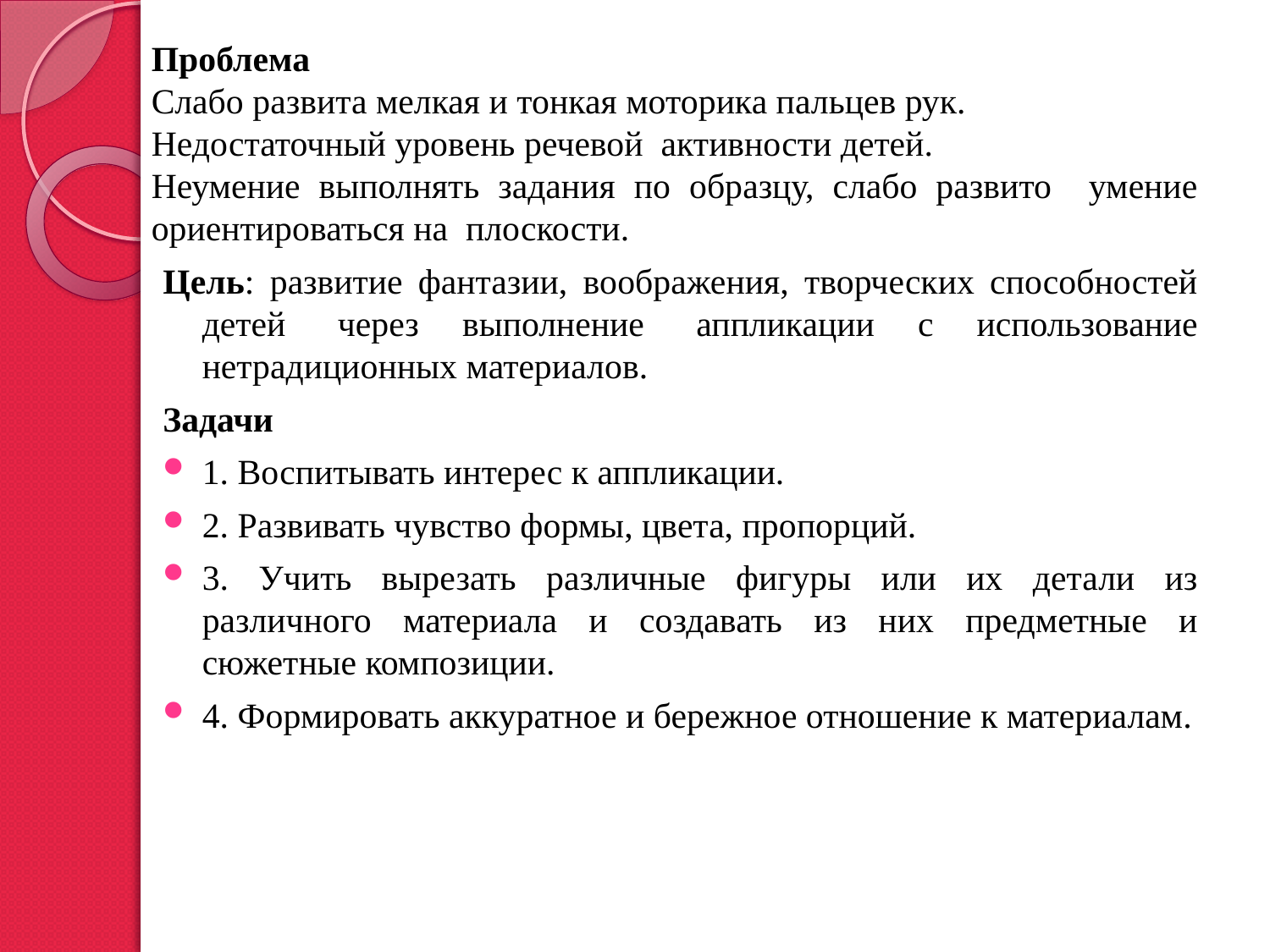

Проблема
Слабо развита мелкая и тонкая моторика пальцев рук.
Недостаточный уровень речевой  активности детей.
Неумение выполнять задания по образцу, слабо развито  умение ориентироваться на  плоскости.
Цель: развитие фантазии, воображения, творческих способностей детей  через выполнение  аппликации с использование нетрадиционных материалов.
Задачи
1. Воспитывать интерес к аппликации.
2. Развивать чувство формы, цвета, пропорций.
3. Учить вырезать различные фигуры или их детали из различного материала и создавать из них предметные и сюжетные композиции.
4. Формировать аккуратное и бережное отношение к материалам.